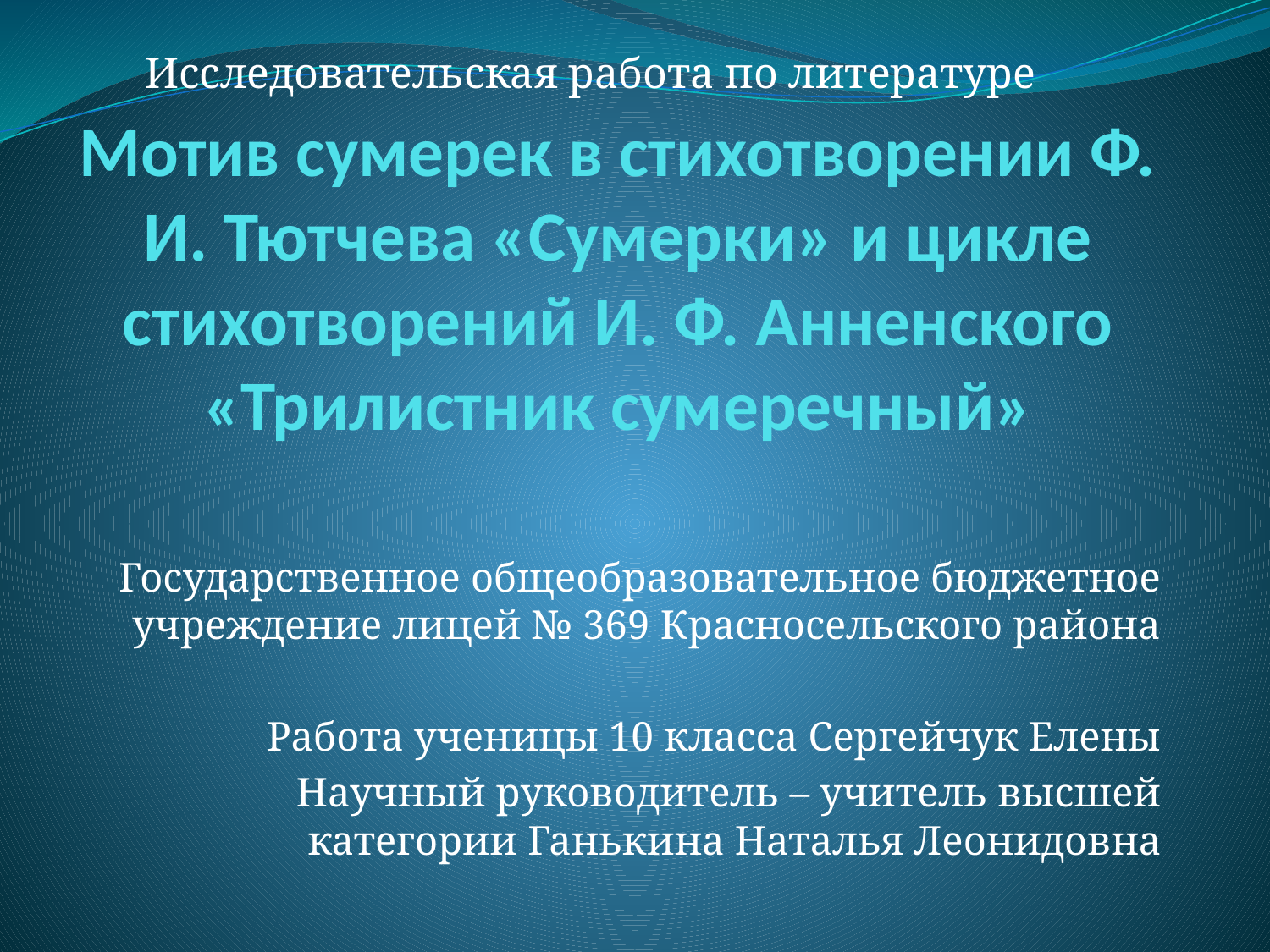

Исследовательская работа по литературе
# Мотив сумерек в стихотворении Ф. И. Тютчева «Сумерки» и цикле стихотворений И. Ф. Анненского «Трилистник сумеречный»
Государственное общеобразовательное бюджетное учреждение лицей № 369 Красносельского района

Работа ученицы 10 класса Сергейчук Елены
Научный руководитель – учитель высшей категории Ганькина Наталья Леонидовна